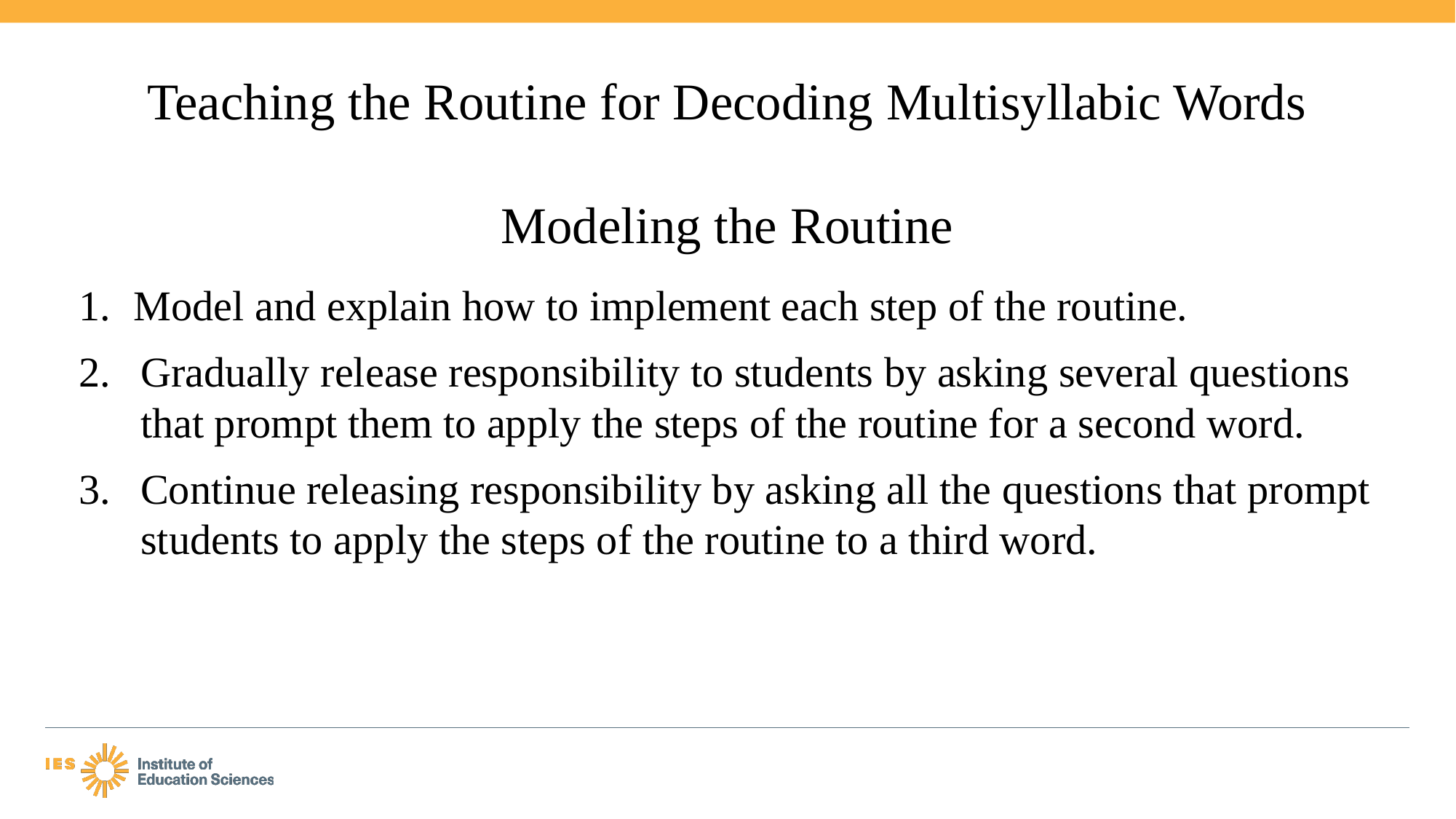

# Teaching the Routine for Decoding Multisyllabic Words Modeling the Routine
Model and explain how to implement each step of the routine.
Gradually release responsibility to students by asking several questions that prompt them to apply the steps of the routine for a second word.
Continue releasing responsibility by asking all the questions that prompt students to apply the steps of the routine to a third word.